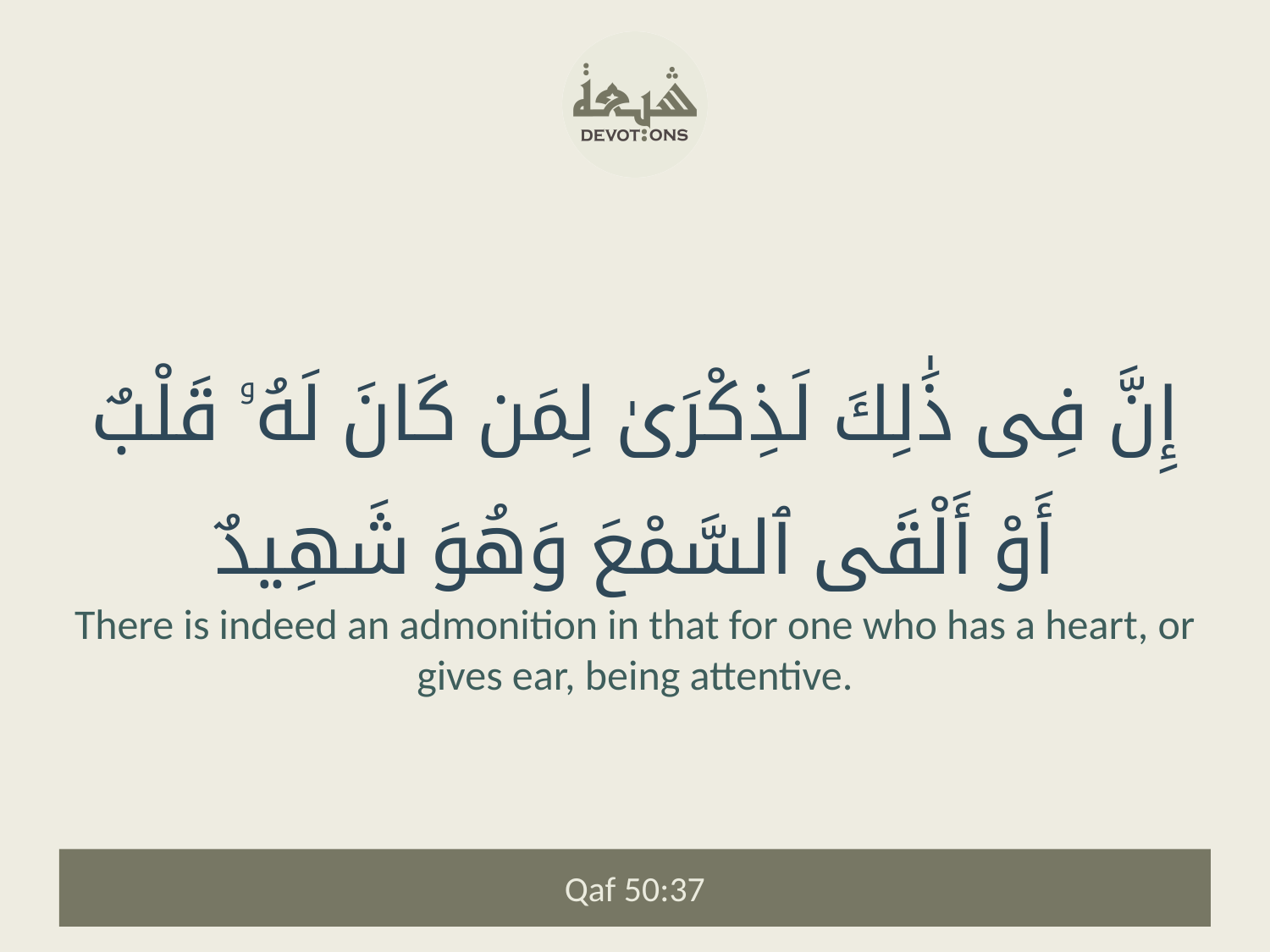

إِنَّ فِى ذَٰلِكَ لَذِكْرَىٰ لِمَن كَانَ لَهُۥ قَلْبٌ أَوْ أَلْقَى ٱلسَّمْعَ وَهُوَ شَهِيدٌ
There is indeed an admonition in that for one who has a heart, or gives ear, being attentive.
Qaf 50:37